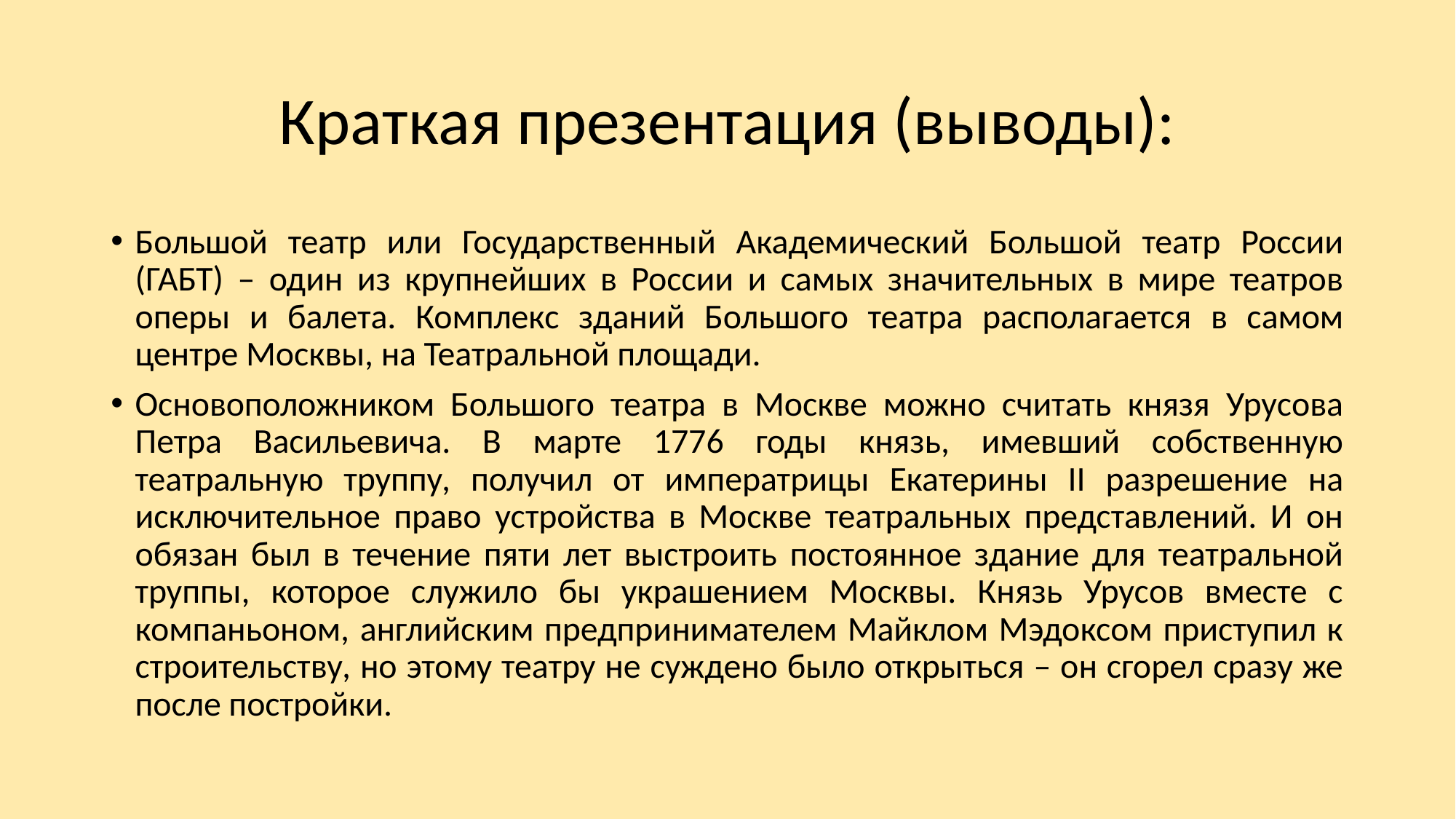

# Краткая презентация (выводы):
Большой театр или Государственный Академический Большой театр России (ГАБТ) – один из крупнейших в России и самых значительных в мире театров оперы и балета. Комплекс зданий Большого театра располагается в самом центре Москвы, на Театральной площади.
Основоположником Большого театра в Москве можно считать князя Урусова Петра Васильевича. В марте 1776 годы князь, имевший собственную театральную труппу, получил от императрицы Екатерины II разрешение на исключительное право устройства в Москве театральных представлений. И он обязан был в течение пяти лет выстроить постоянное здание для театральной труппы, которое служило бы украшением Москвы. Князь Урусов вместе с компаньоном, английским предпринимателем Майклом Мэдоксом приступил к строительству, но этому театру не суждено было открыться – он сгорел сразу же после постройки.